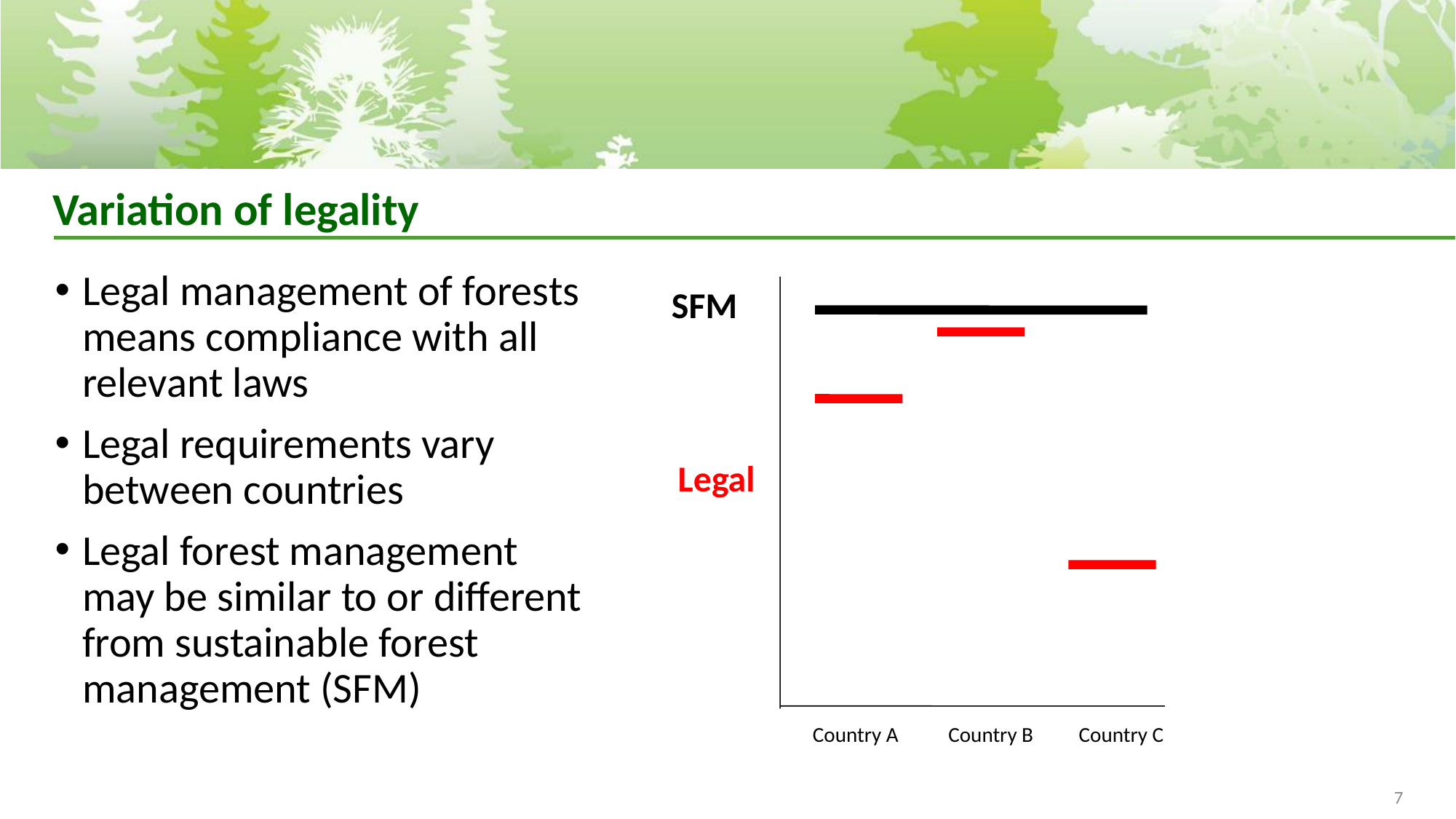

# Variation of legality
Legal management of forests means compliance with all relevant laws
Legal requirements vary between countries
Legal forest management may be similar to or different from sustainable forest management (SFM)
SFM

Legal

Country A
Country B
Country C
7